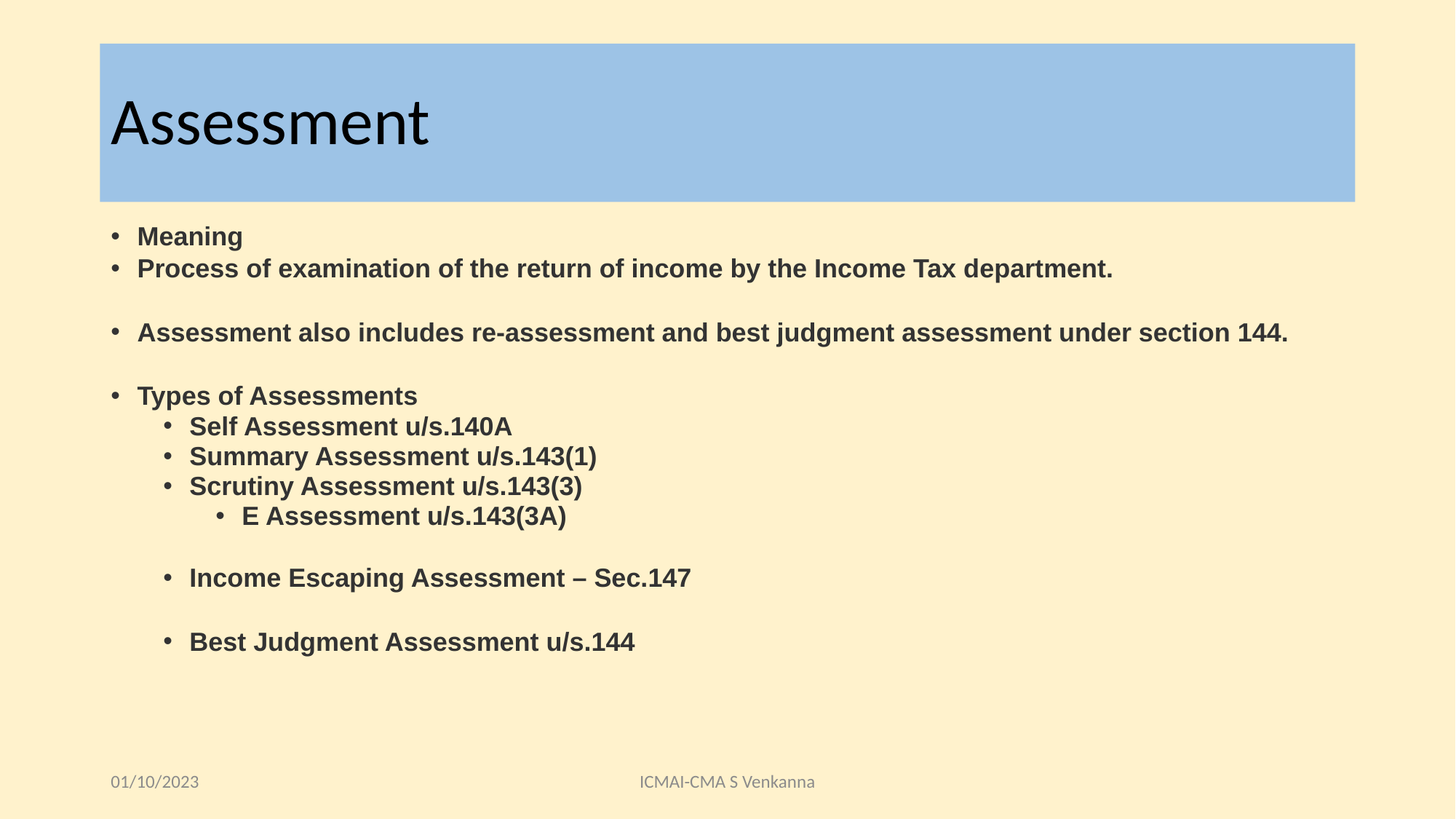

# Assessment
Meaning
Process of examination of the return of income by the Income Tax department.

Assessment also includes re-assessment and best judgment assessment under section 144.

Types of Assessments
Self Assessment u/s.140A
Summary Assessment u/s.143(1)
Scrutiny Assessment u/s.143(3)
E Assessment u/s.143(3A)

Income Escaping Assessment – Sec.147

Best Judgment Assessment u/s.144

01/10/2023
ICMAI-CMA S Venkanna